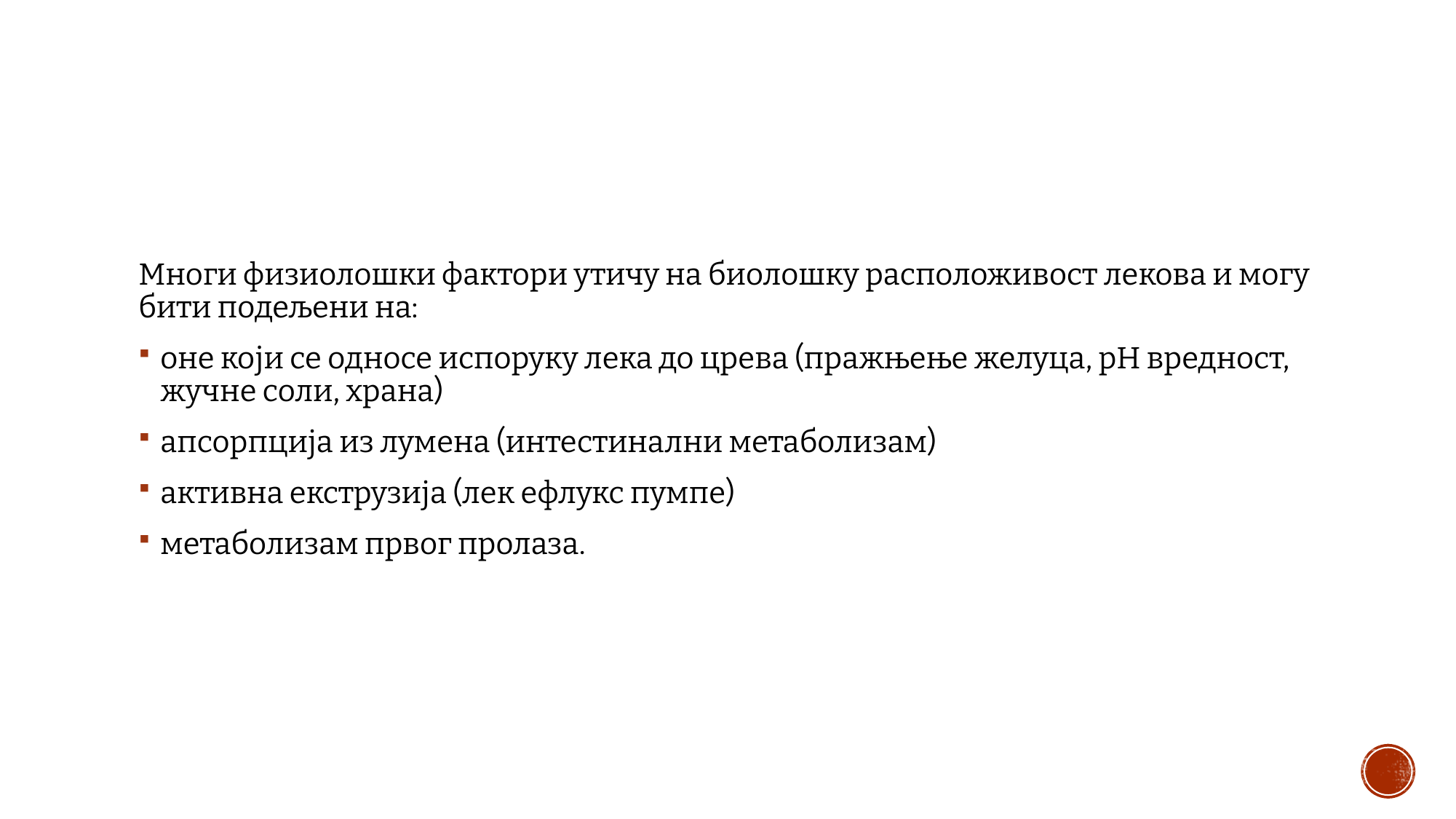

Многи физиолошки фактори утичу на биолошку расположивост лекова и могу бити подељени на:
оне који се односе испоруку лека до црева (пражњење желуца, pH вредност, жучне соли, храна)
апсорпција из лумена (интестинални метаболизам)
активна екструзија (лек ефлукс пумпе)
метаболизам првог пролаза.